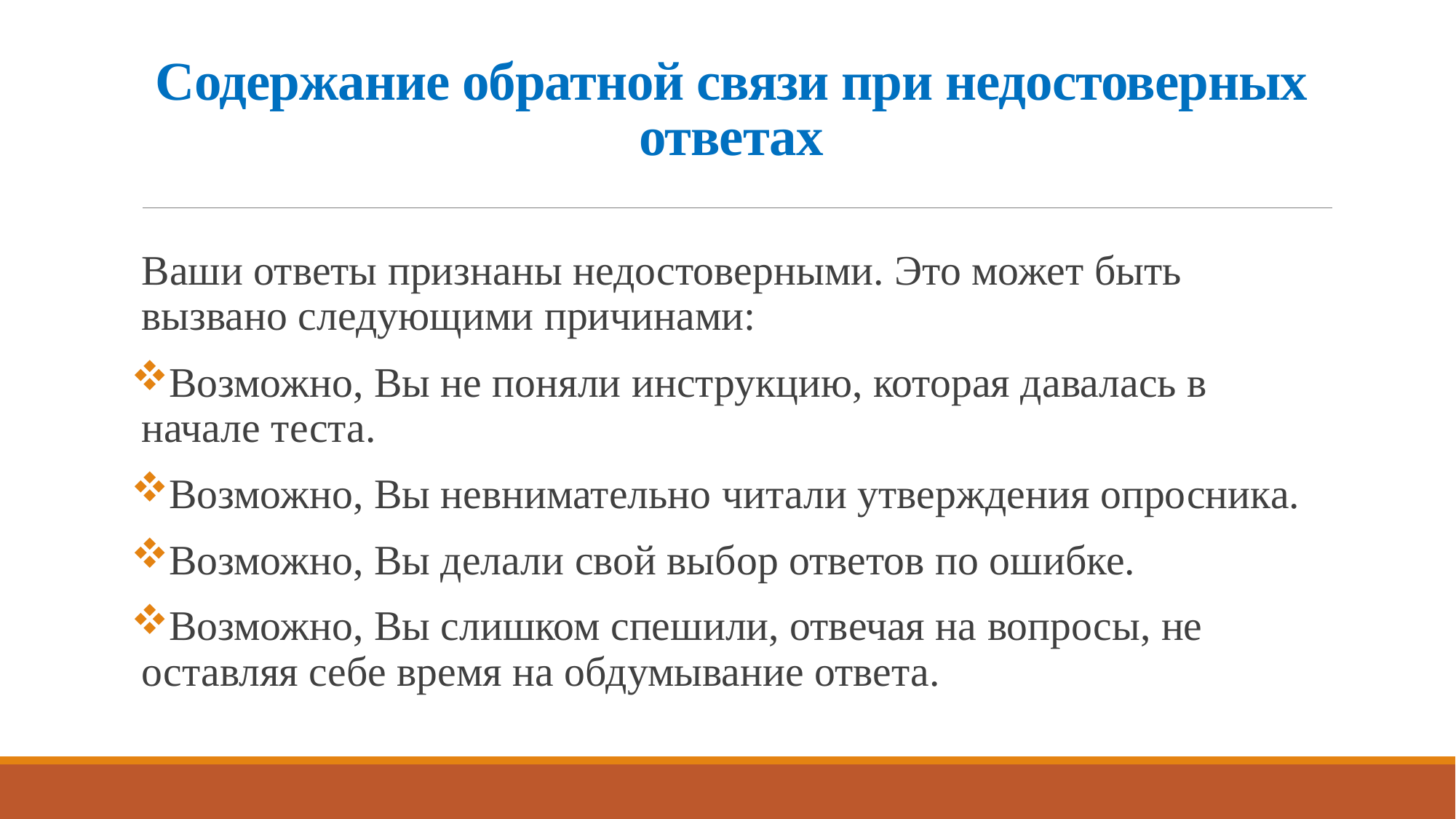

# Содержание обратной связи при недостоверных ответах

Ваши ответы признаны недостоверными. Это может быть вызвано следующими причинами:
Возможно, Вы не поняли инструкцию, которая давалась в начале теста.
Возможно, Вы невнимательно читали утверждения опросника.
Возможно, Вы делали свой выбор ответов по ошибке.
Возможно, Вы слишком спешили, отвечая на вопросы, не оставляя себе время на обдумывание ответа.